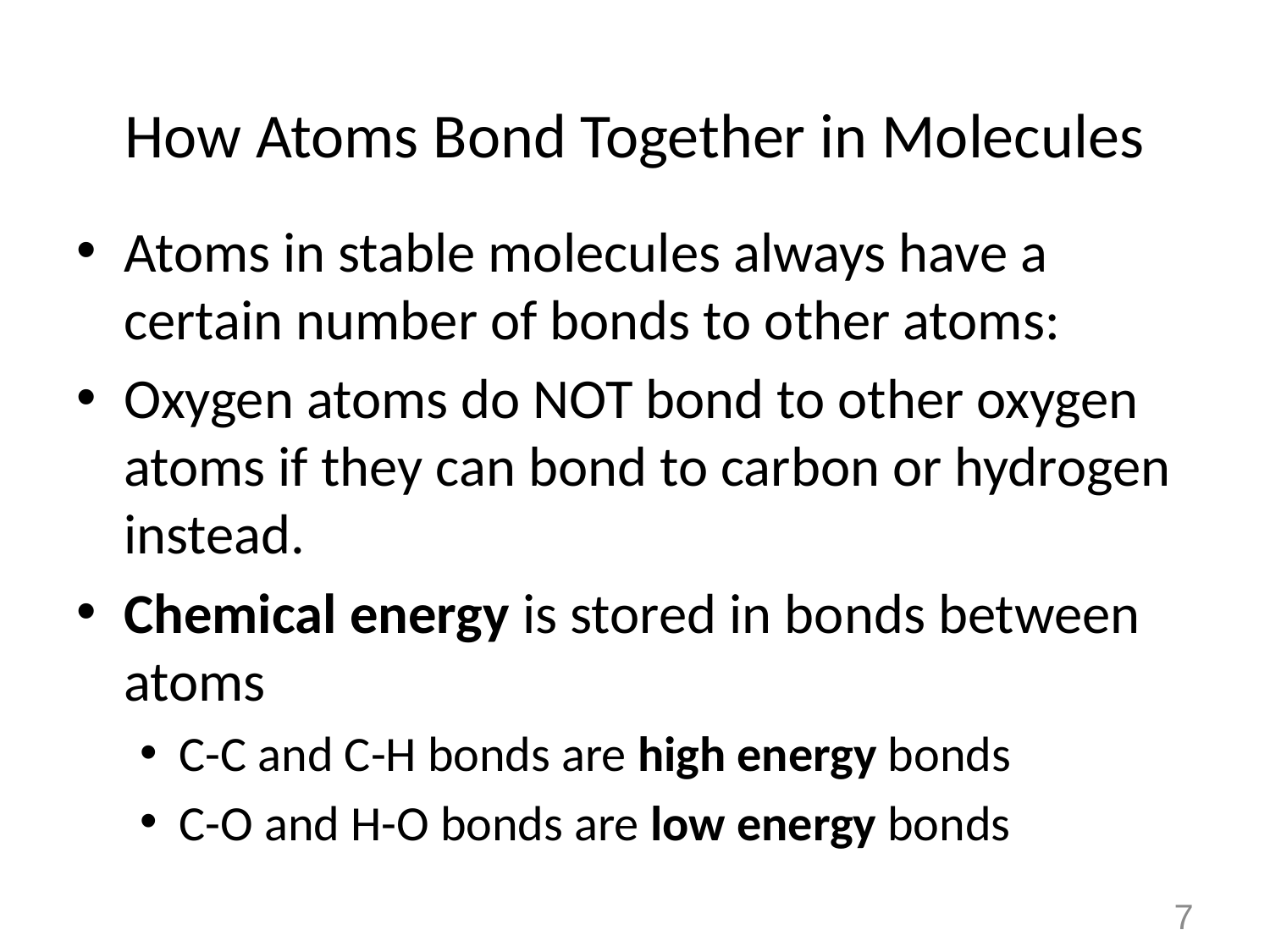

# How Atoms Bond Together in Molecules
Atoms in stable molecules always have a certain number of bonds to other atoms:
Oxygen atoms do NOT bond to other oxygen atoms if they can bond to carbon or hydrogen instead.
Chemical energy is stored in bonds between atoms
C-C and C-H bonds are high energy bonds
C-O and H-O bonds are low energy bonds
7